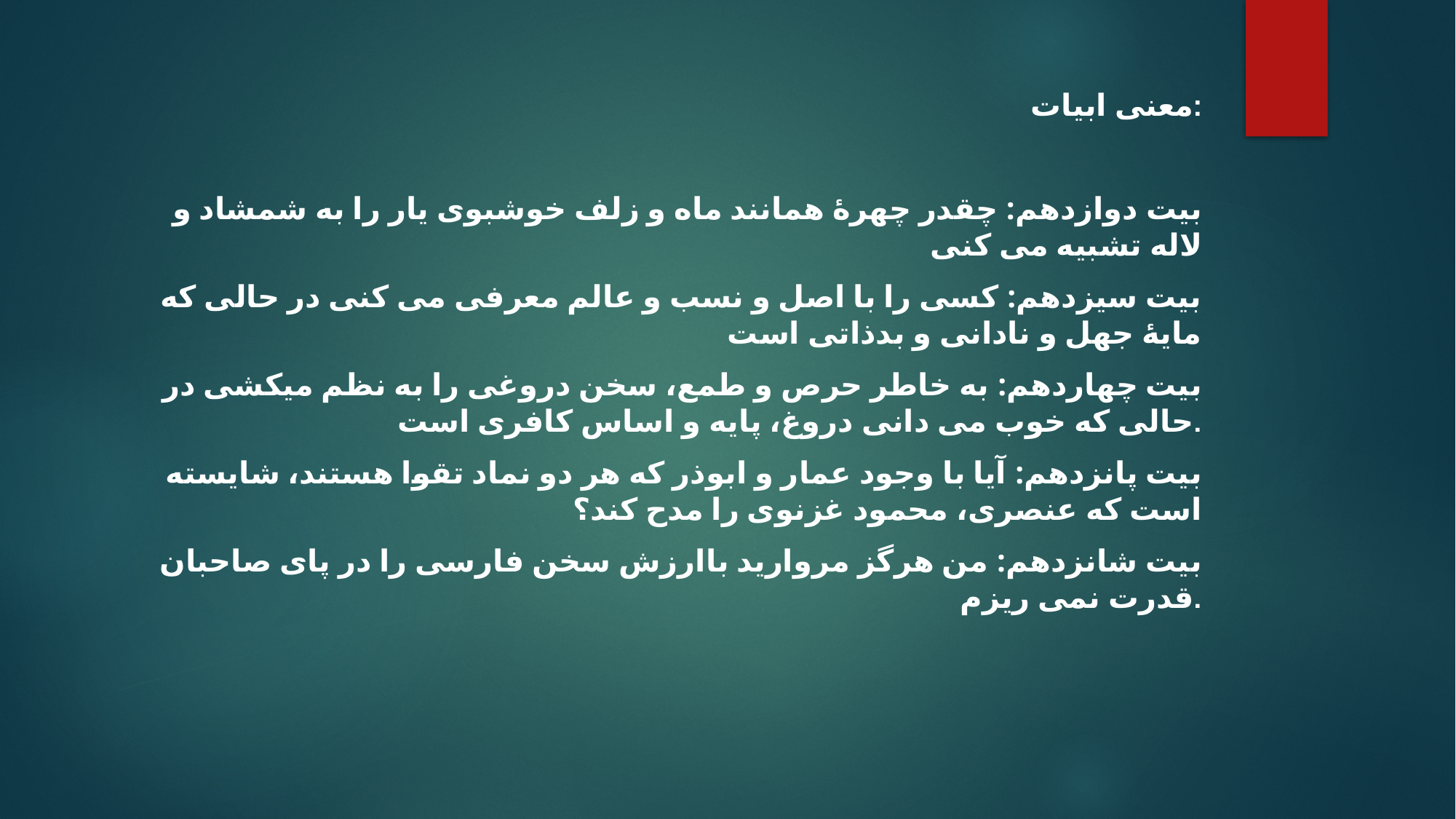

معنی ابیات:

بیت دوازدهم: چقدر چهرۀ همانند ماه و زلف خوشبوی یار را به شمشاد و لاله تشبیه می کنی
بیت سیزدهم: کسی را با اصل و نسب و عالم معرفی می کنی در حالی که مایۀ جهل و نادانی و بدذاتی است
بیت چهاردهم: به خاطر حرص و طمع، سخن دروغی را به نظم میکشی در حالی که خوب می دانی دروغ، پایه و اساس کافری است.
بیت پانزدهم: آیا با وجود عمار و ابوذر که هر دو نماد تقوا هستند، شایسته است که عنصری، محمود غزنوی را مدح کند؟
بیت شانزدهم: من هرگز مروارید باارزش سخن فارسی را در پای صاحبان قدرت نمی ریزم.